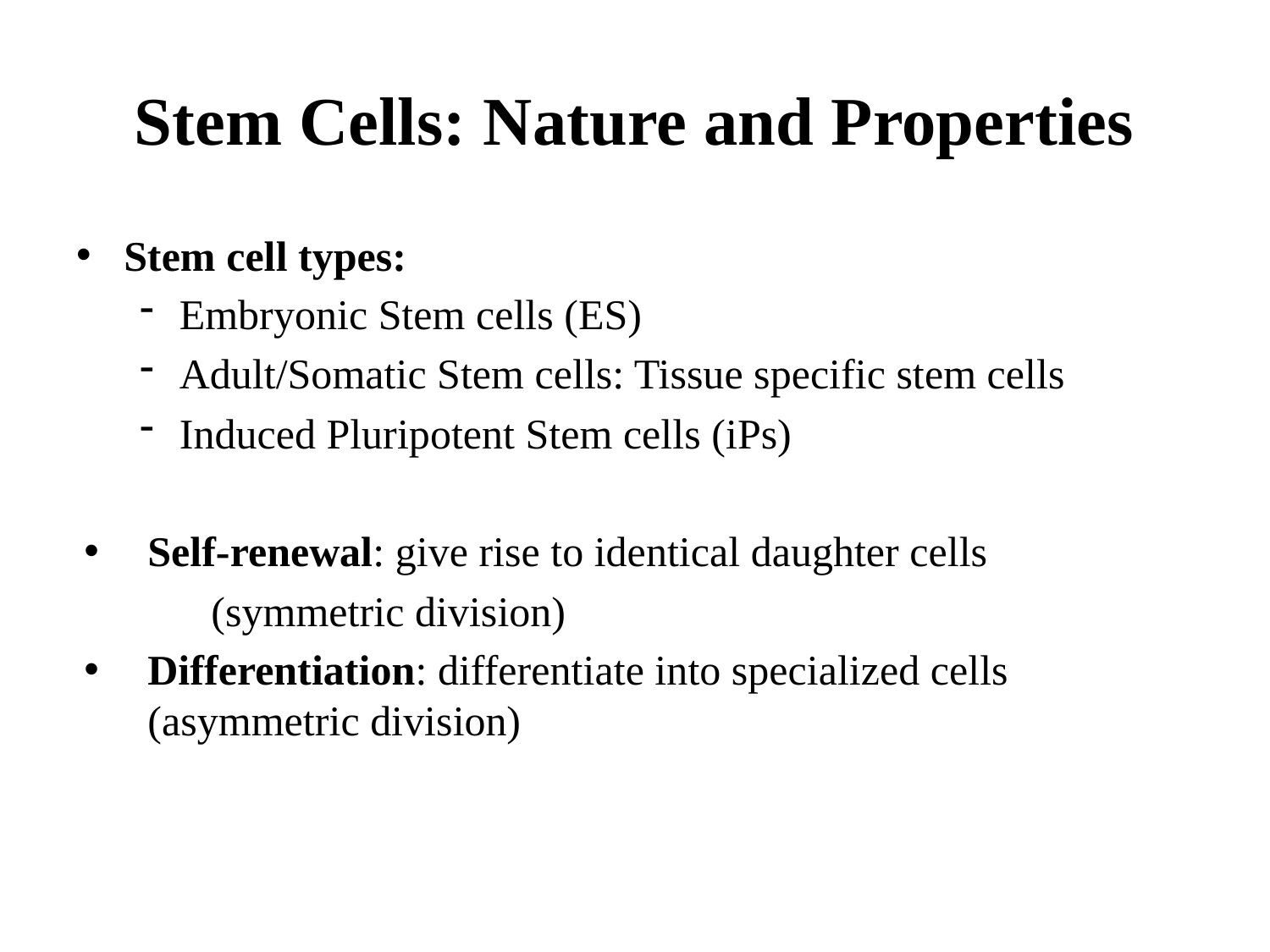

# Stem Cells: Nature and Properties
Stem cell types:
Embryonic Stem cells (ES)
Adult/Somatic Stem cells: Tissue specific stem cells
Induced Pluripotent Stem cells (iPs)

Self-renewal: give rise to identical daughter cells
	(symmetric division)
Differentiation: differentiate into specialized cells (asymmetric division)